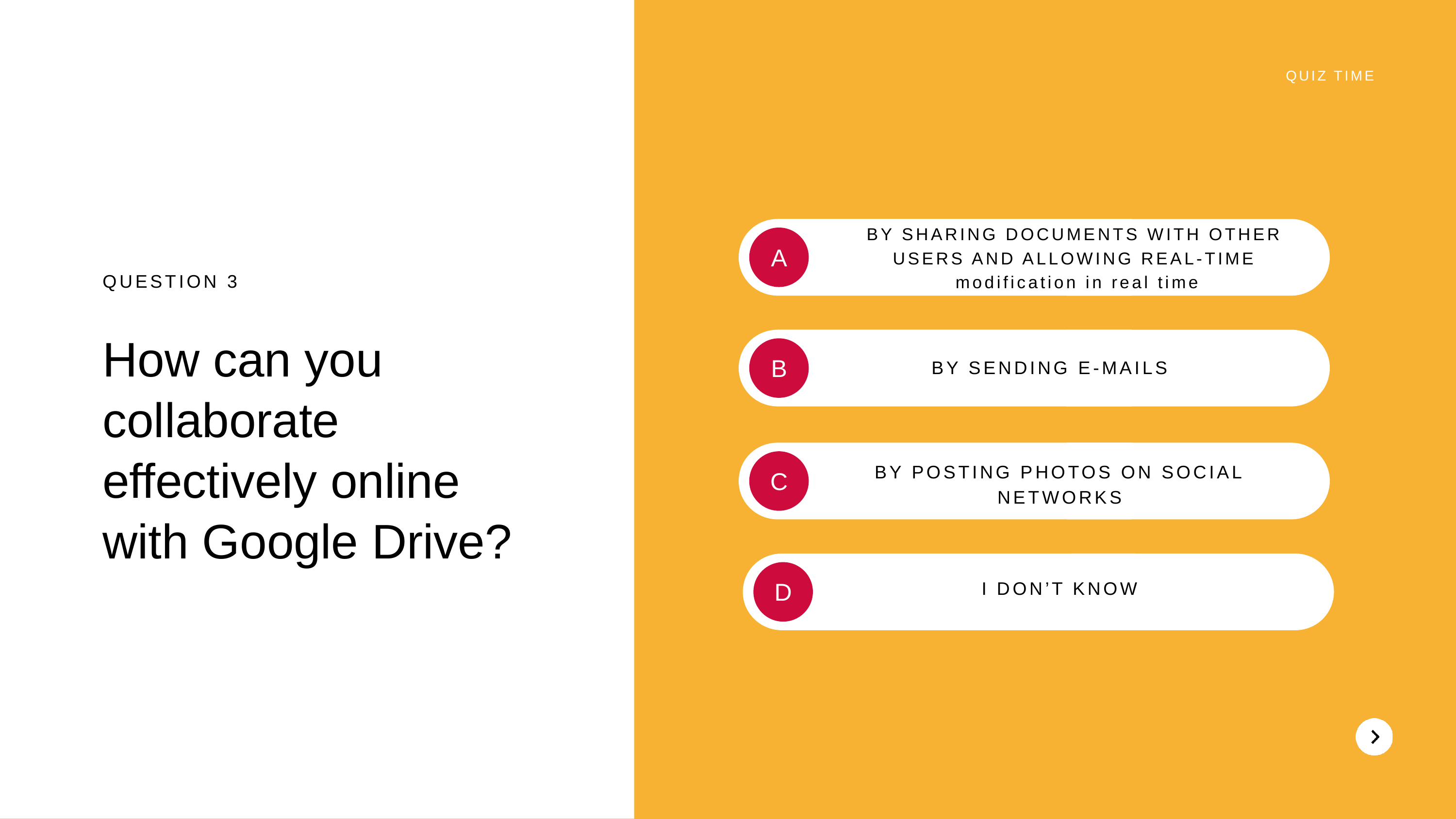

QUIZ TIME

BY SHARING DOCUMENTS WITH OTHER
USERS AND ALLOWING REAL-TIME
modification in real time

A
QUESTION 3
How can you collaborate effectively online with Google Drive?

B
BY SENDING E-MAILS

BY POSTING PHOTOS ON SOCIAL NETWORKS
C

D
I DON’T KNOW